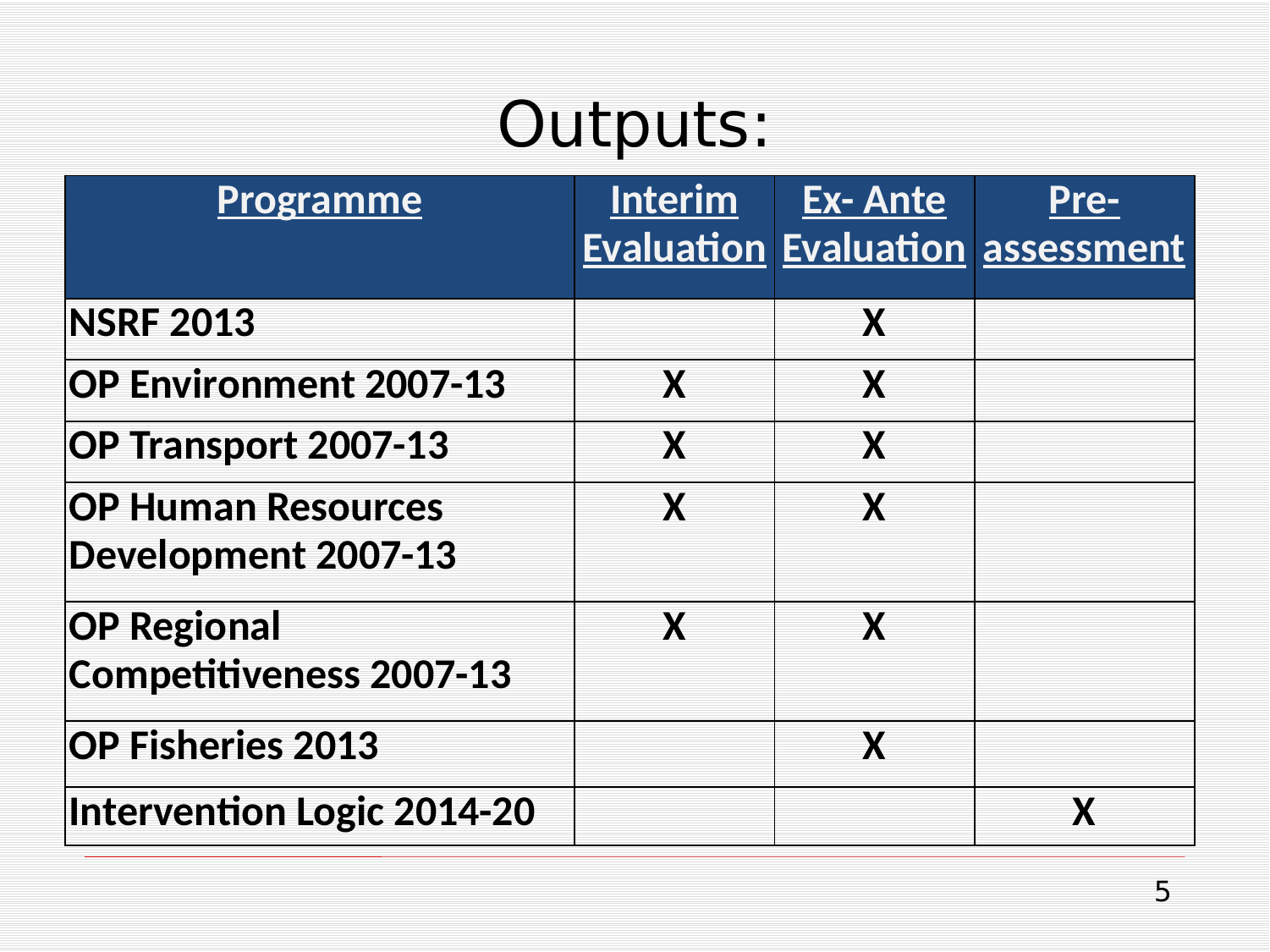

# Outputs:
| Programme | Interim Evaluation | Ex- Ante Evaluation | Pre-assessment |
| --- | --- | --- | --- |
| NSRF 2013 |  | X |  |
| OP Environment 2007-13 | X | X |  |
| OP Transport 2007-13 | X | X |  |
| OP Human Resources Development 2007-13 | X | X |  |
| OP Regional Competitiveness 2007-13 | X | X |  |
| OP Fisheries 2013 |  | X |  |
| Intervention Logic 2014-20 |  |  | X |
5